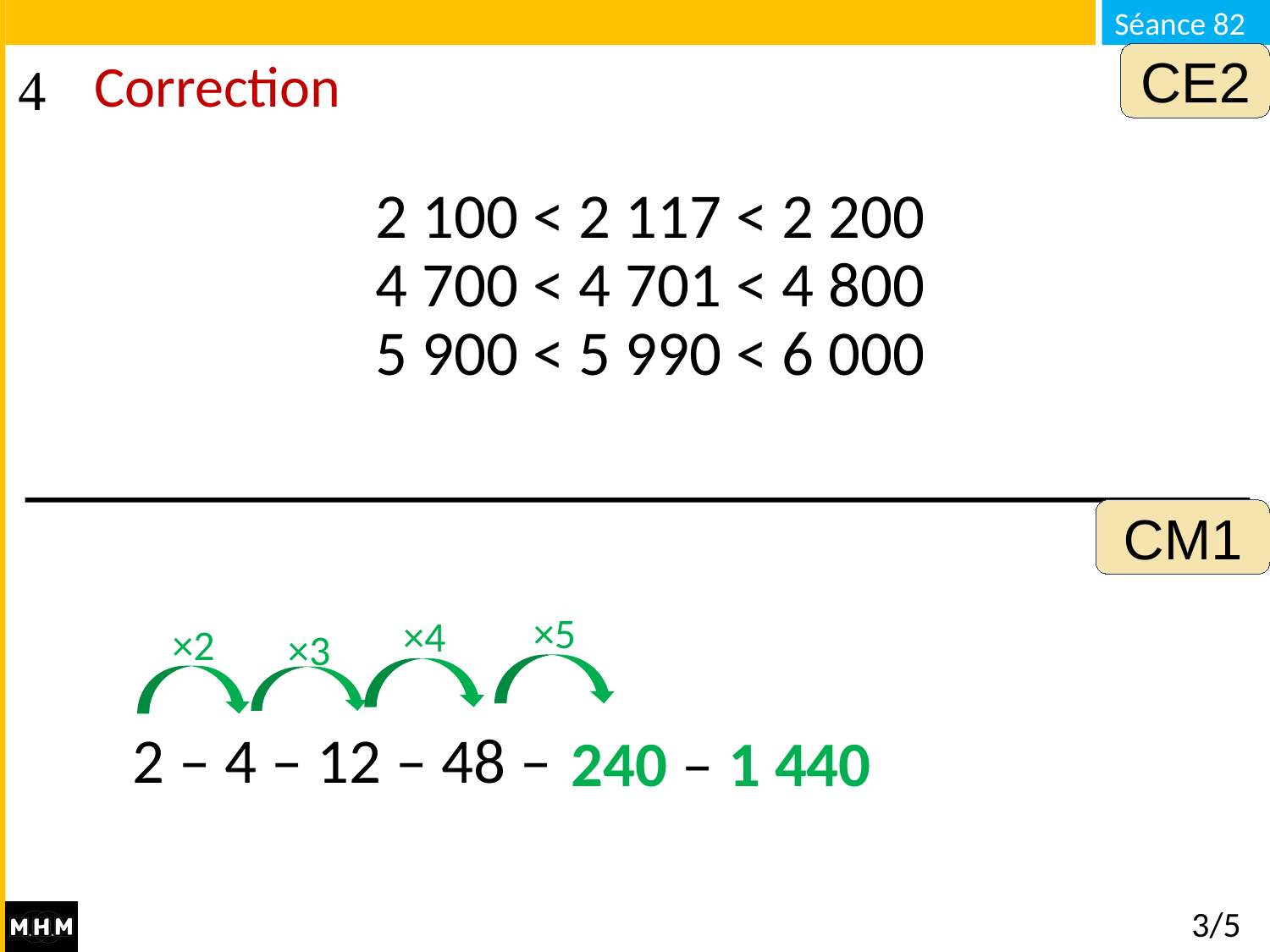

CE2
# Correction
  2 100 < 2 117 < 2 200
  4 700 < 4 701 < 4 800
  5 900 < 5 990 < 6 000
CM1

×5

×4

×2

×3

2 – 4 – 12 – 48 – … – …
240 – 1 440
3/5